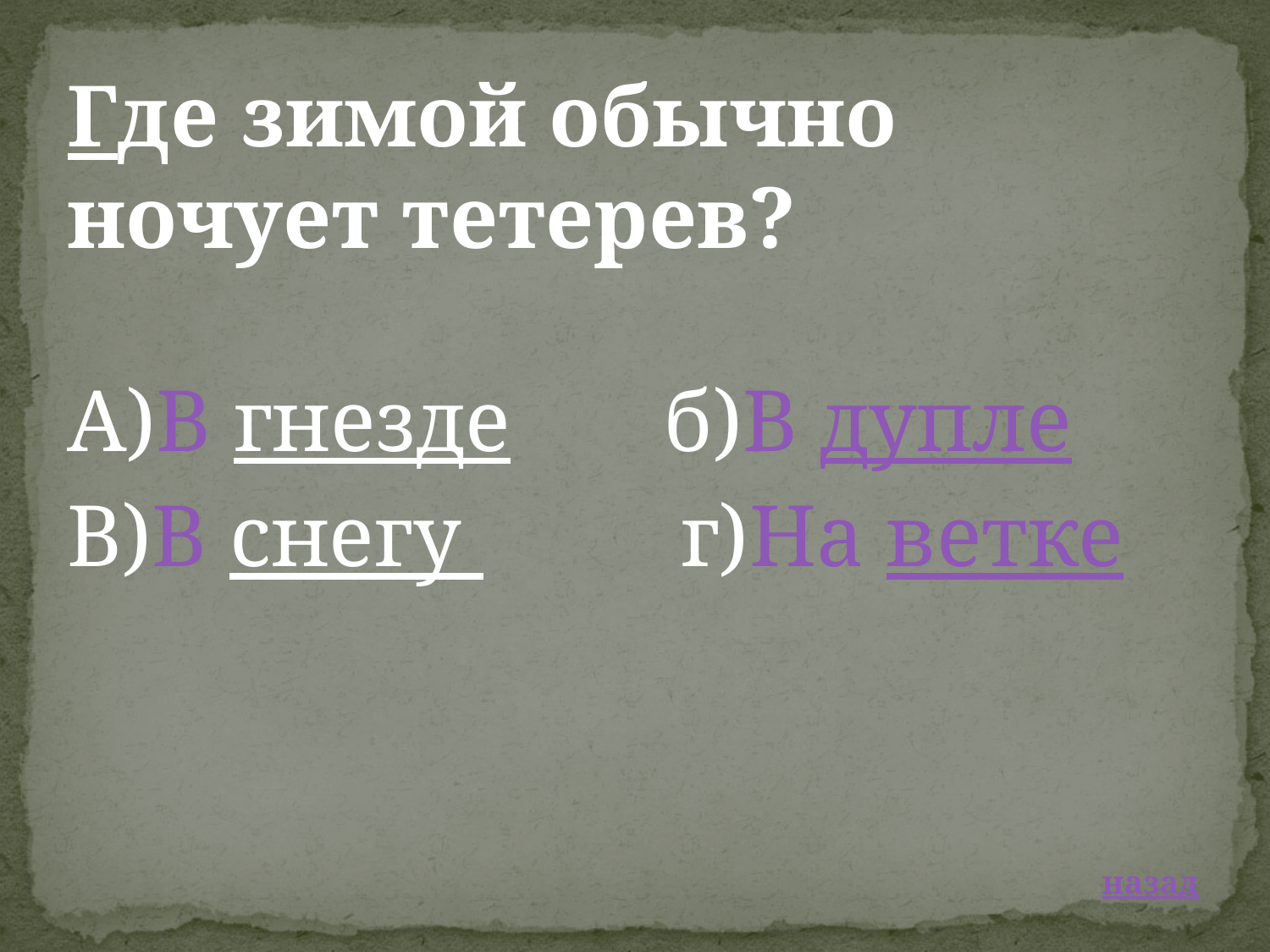

Где зимой обычно ночует тетерев?

А)В гнезде       б)В дупле
В)В снегу          г)На ветке
 назад